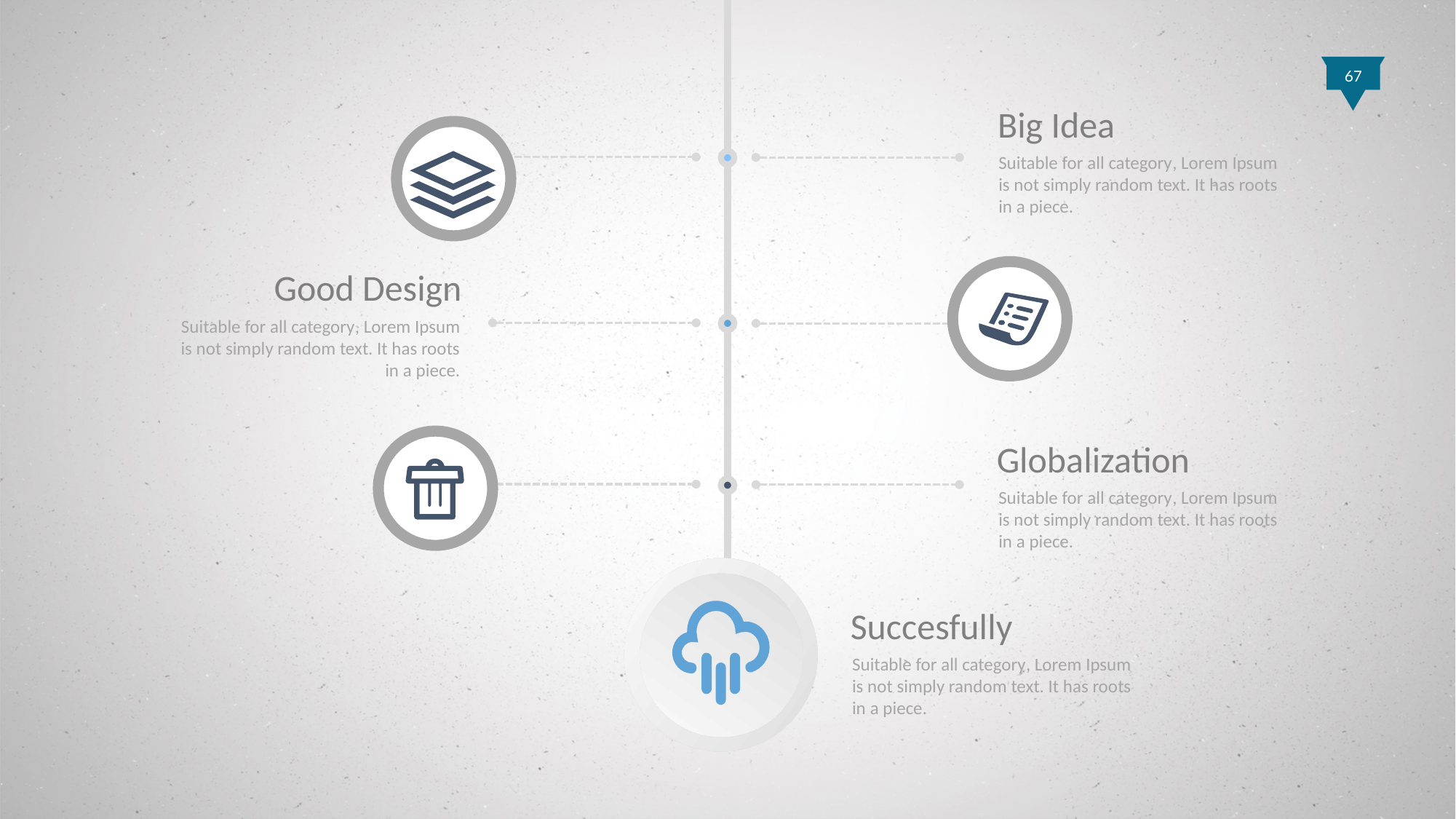

67
Big Idea

Suitable for all category, Lorem Ipsum is not simply random text. It has roots in a piece.

Good Design

Suitable for all category, Lorem Ipsum is not simply random text. It has roots in a piece.

Globalization

Suitable for all category, Lorem Ipsum is not simply random text. It has roots in a piece.

Succesfully

Suitable for all category, Lorem Ipsum is not simply random text. It has roots in a piece.